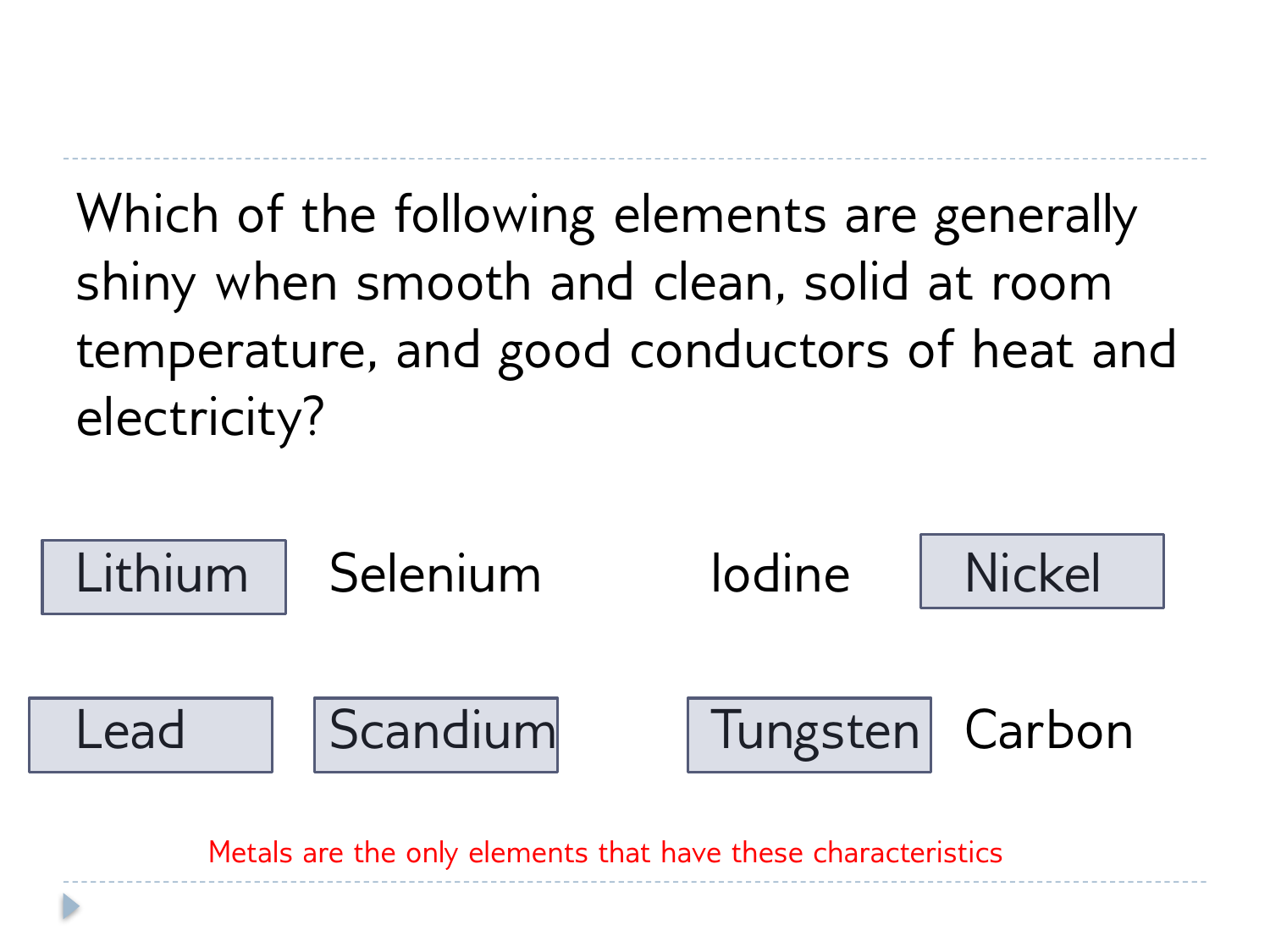

Which of the following elements are generally shiny when smooth and clean, solid at room temperature, and good conductors of heat and electricity?

Lithium	Selenium		Iodine	Nickel

Lead		Scandium		Tungsten	Carbon

Metals are the only elements that have these characteristics